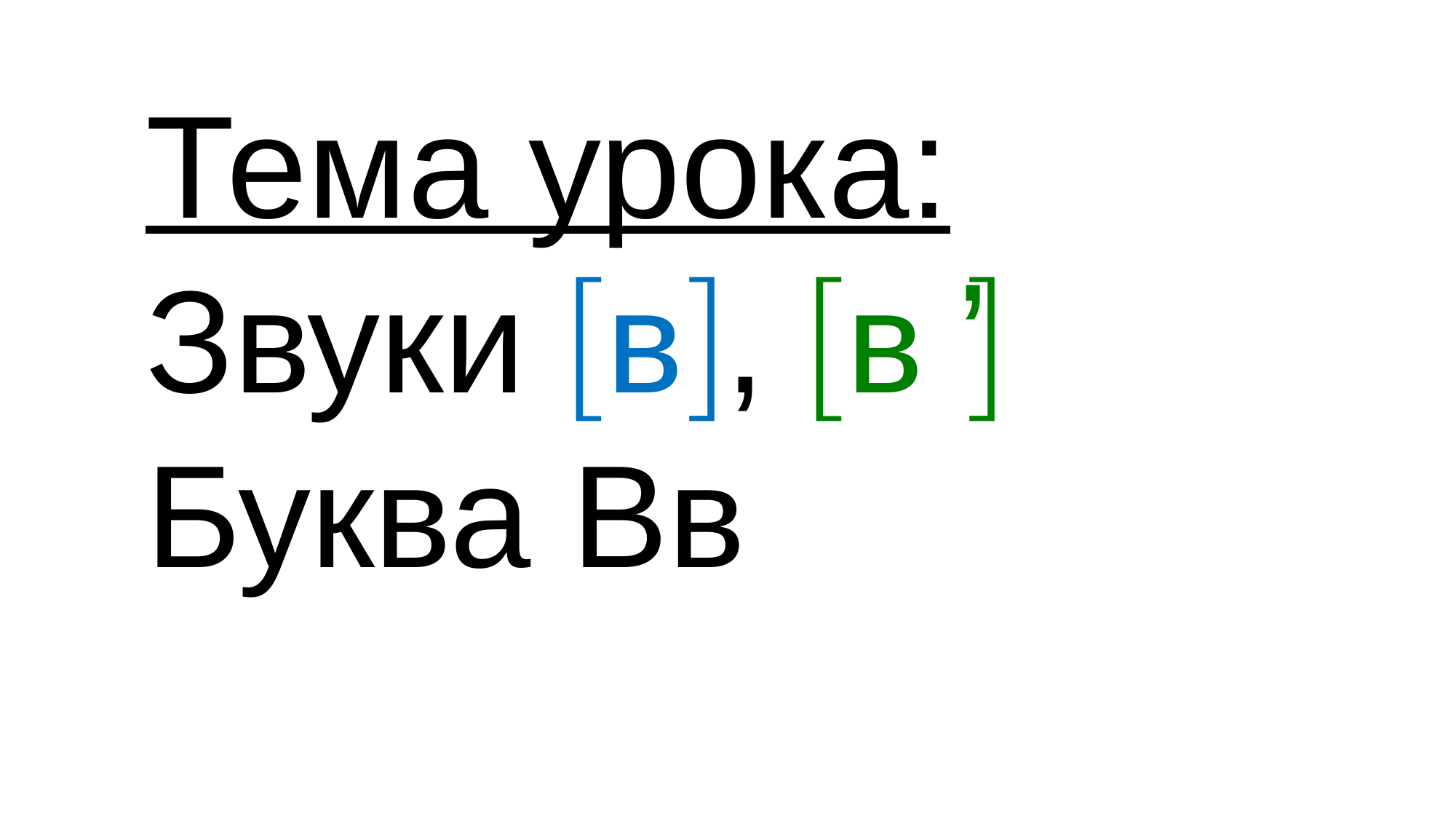

Тема урока: Звуки [в], [в ]
Буква Вв
,